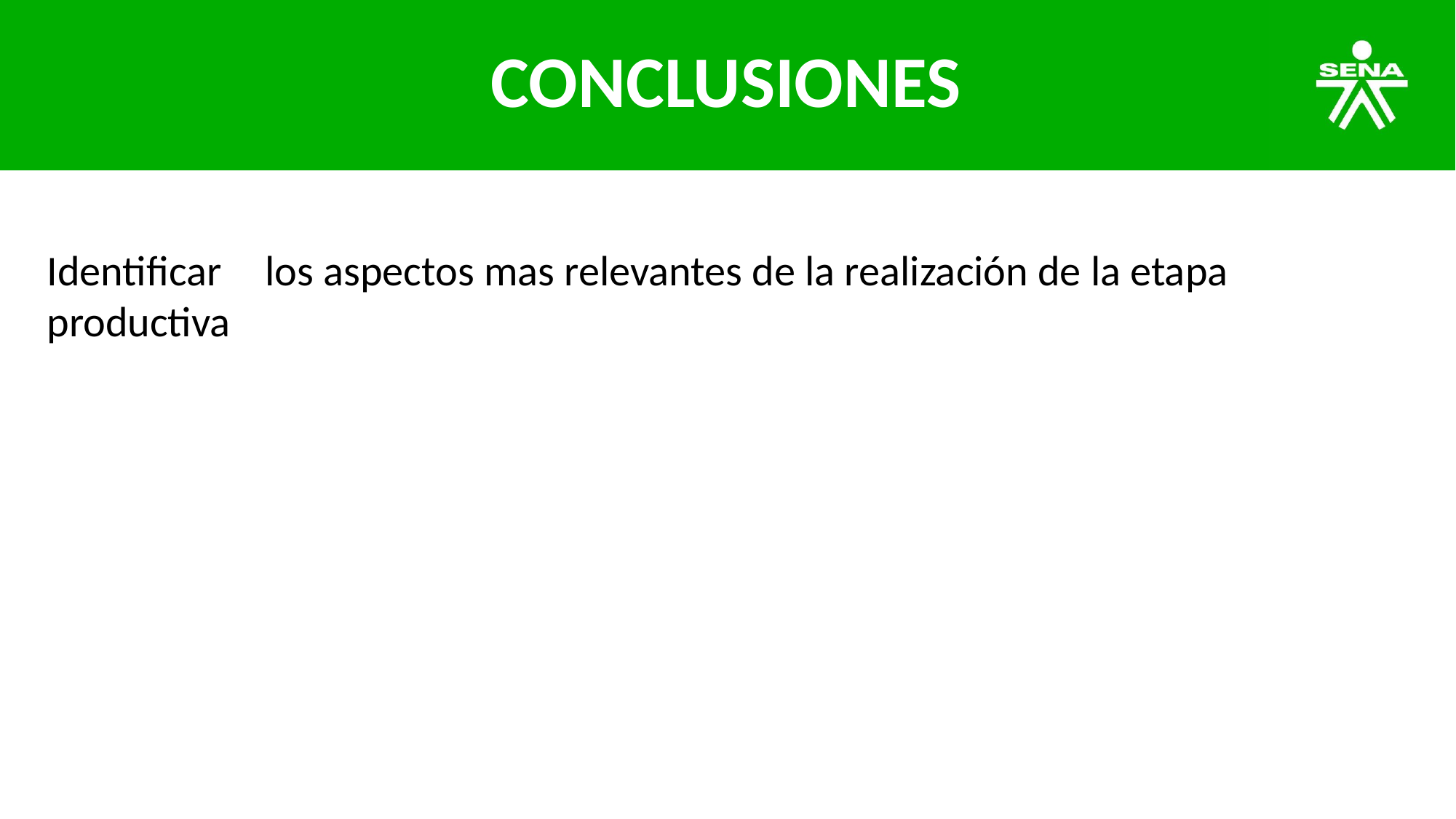

# CONCLUSIONES
Identificar	los aspectos mas relevantes de la realización de la etapa productiva